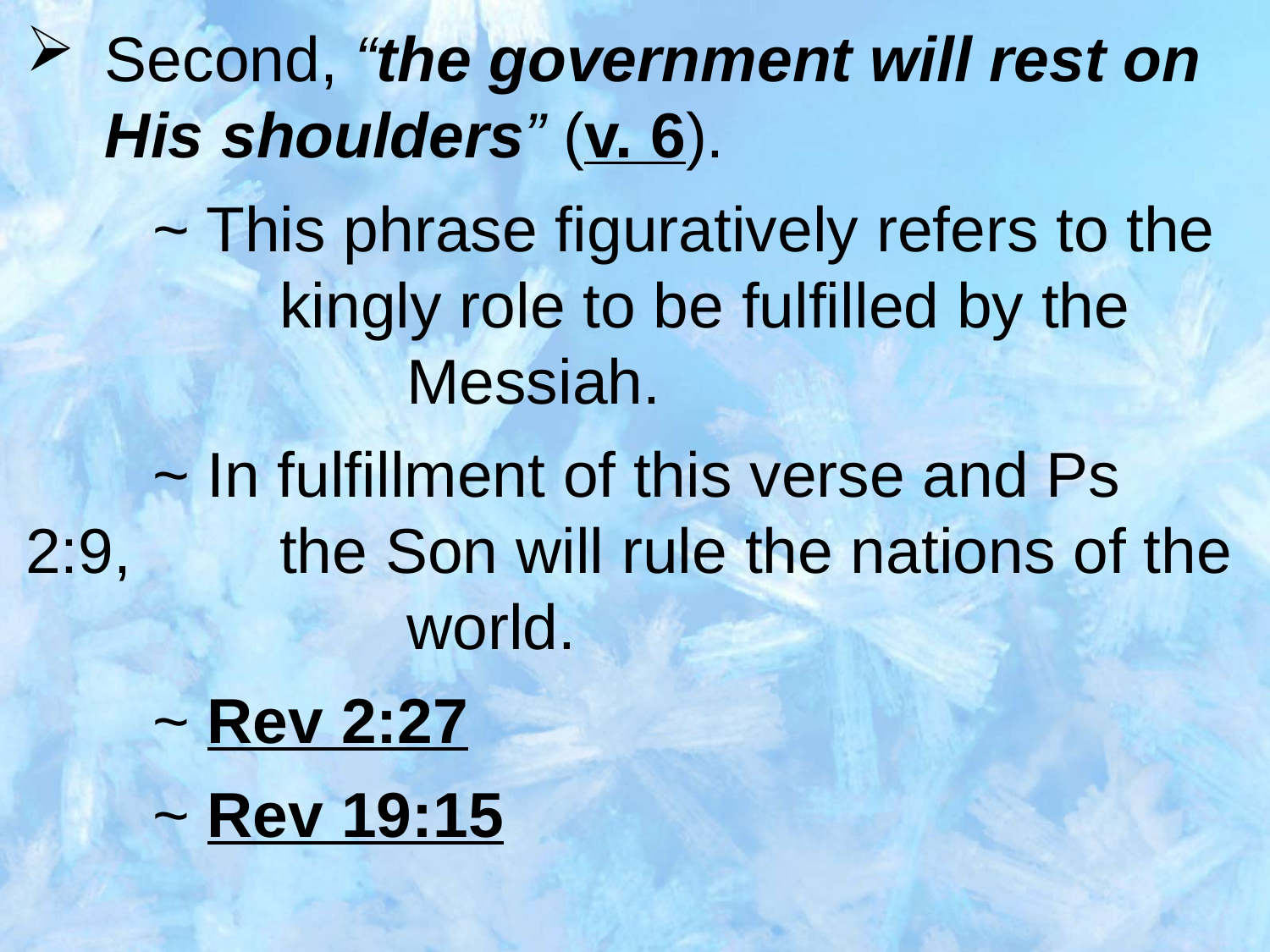

Second, “the government will rest on His shoulders” (v. 6).
	~ This phrase figuratively refers to the 		kingly role to be fulfilled by the 				Messiah.
	~ In fulfillment of this verse and Ps 2:9, 		the Son will rule the nations of the 			world.
	~ Rev 2:27
	~ Rev 19:15